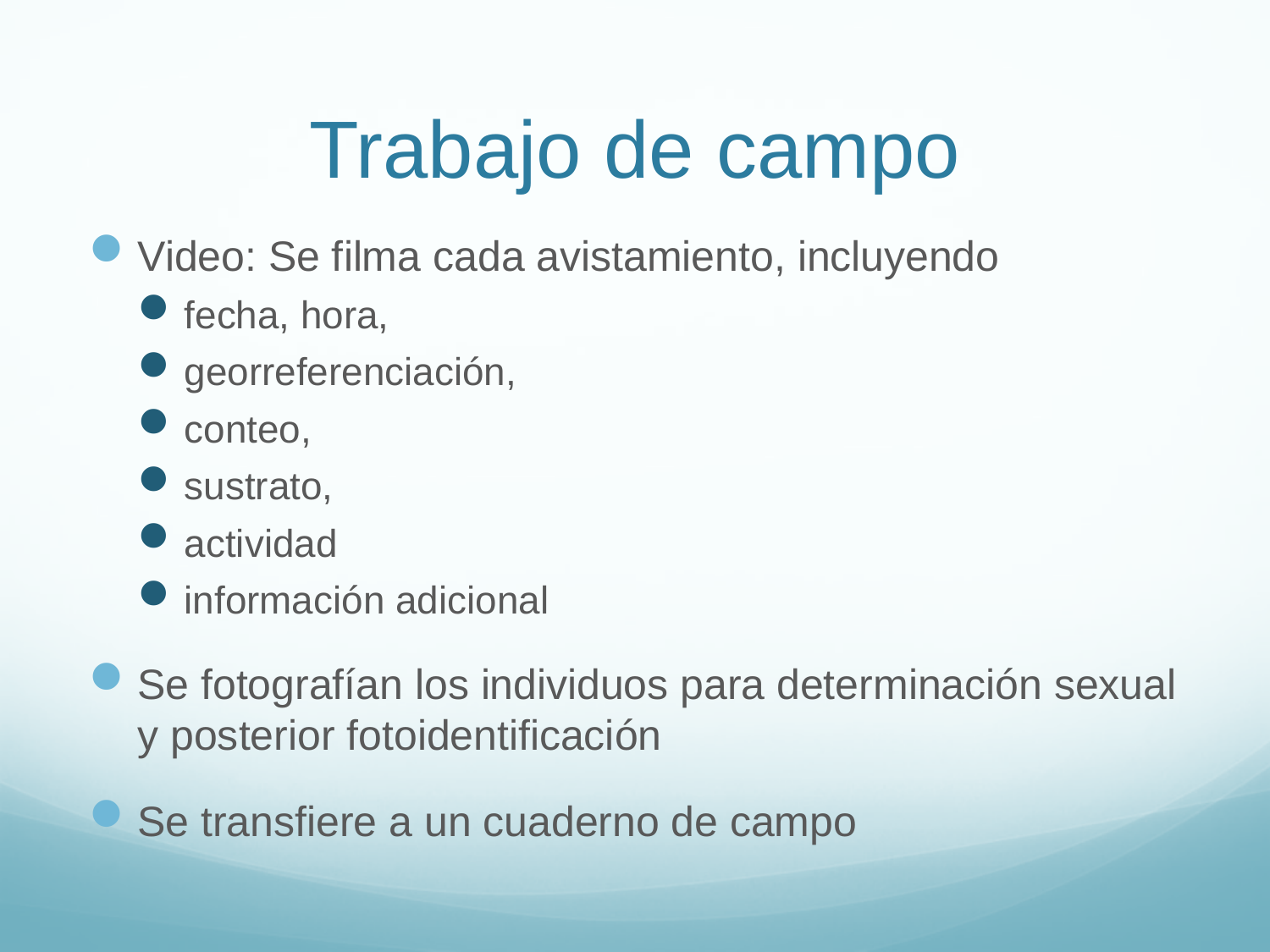

# Trabajo de campo
Video: Se filma cada avistamiento, incluyendo
fecha, hora,
georreferenciación,
conteo,
sustrato,
actividad
información adicional
Se fotografían los individuos para determinación sexual y posterior fotoidentificación
Se transfiere a un cuaderno de campo